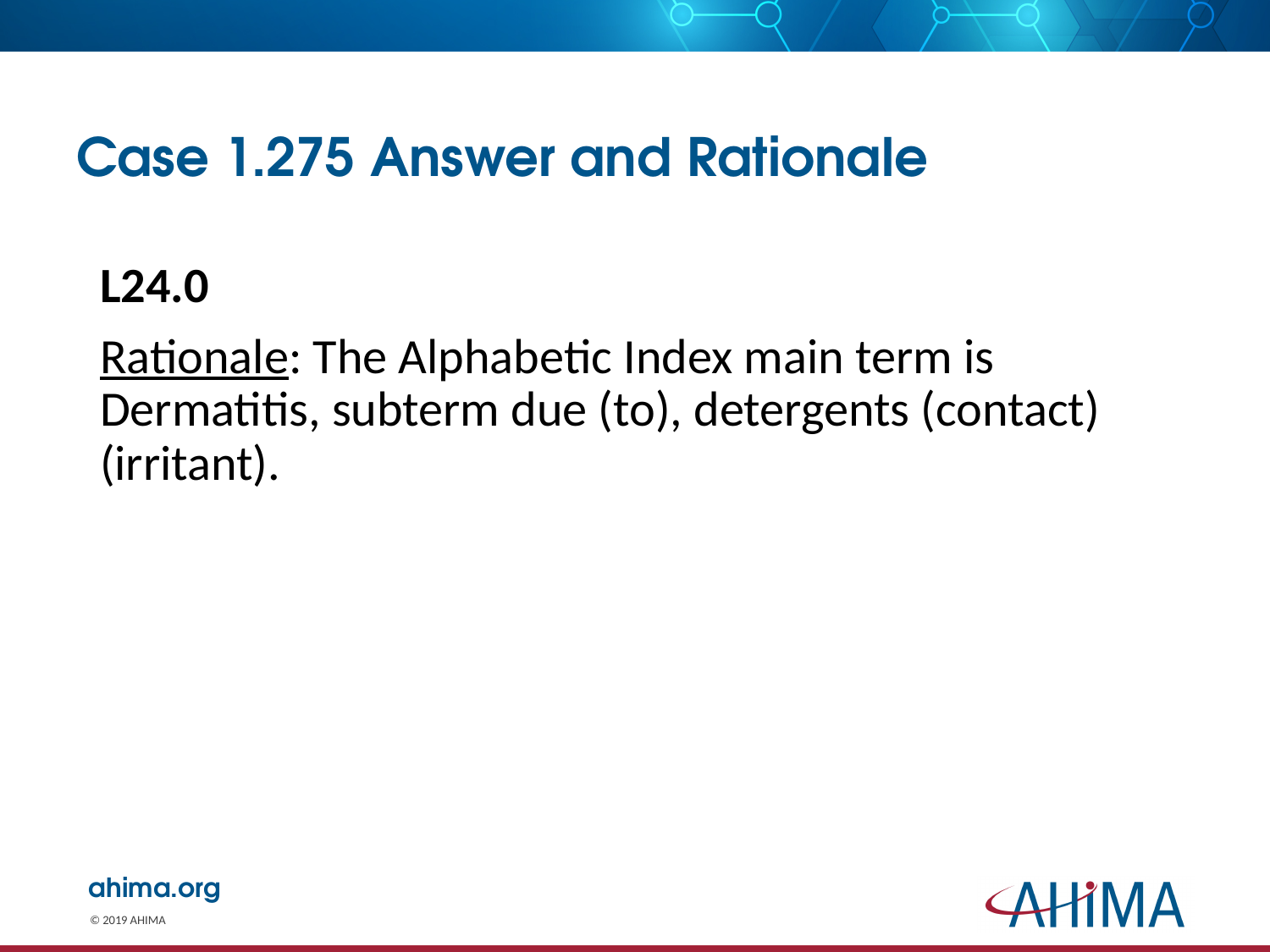

# Case 1.275 Answer and Rationale
L24.0
Rationale: The Alphabetic Index main term is Dermatitis, subterm due (to), detergents (contact) (irritant).